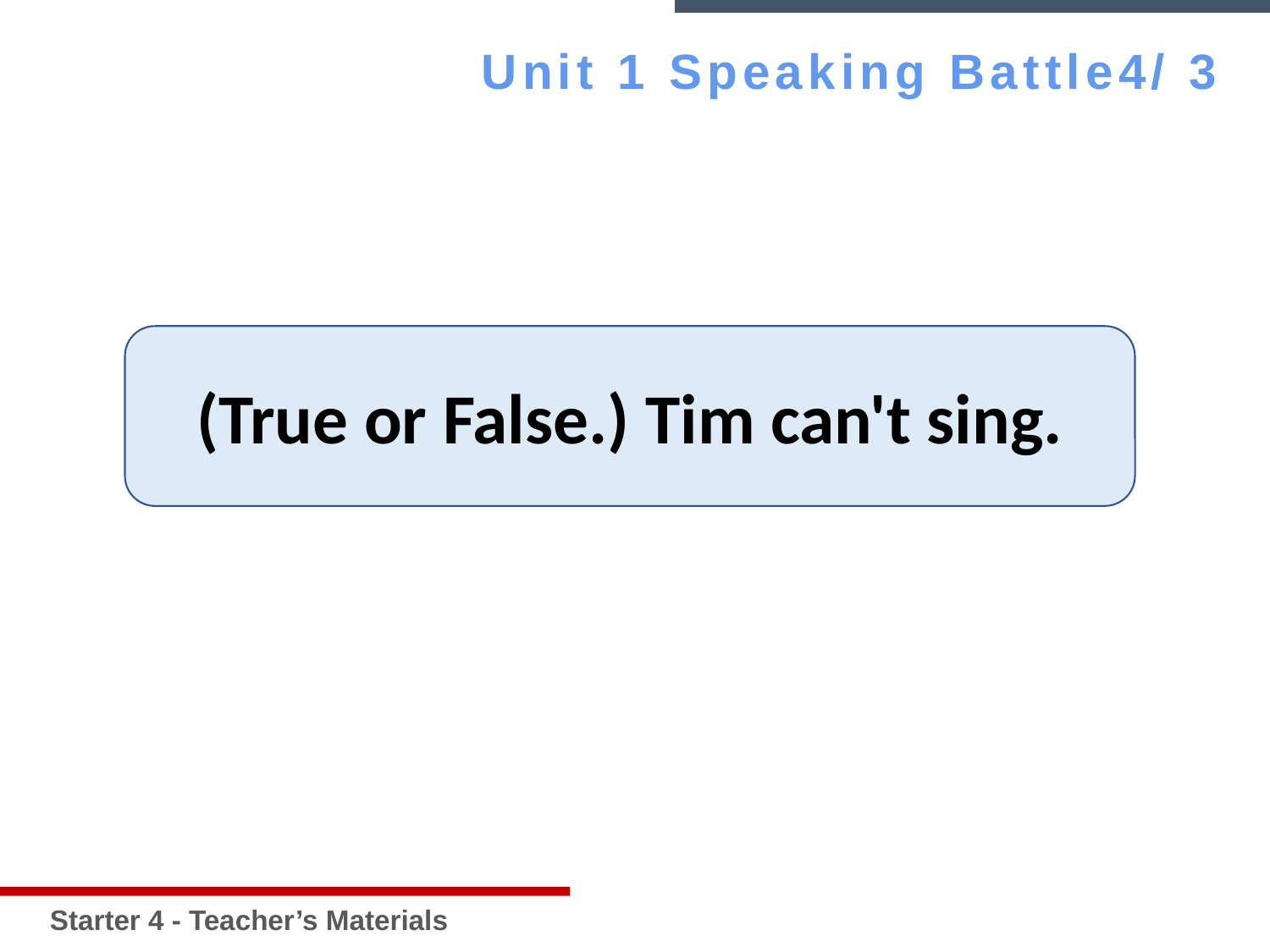

Unit 1 Speaking Battle4/ 3
Starter 4 - Teacher’s Materials
(True or False.) Tim can't sing.